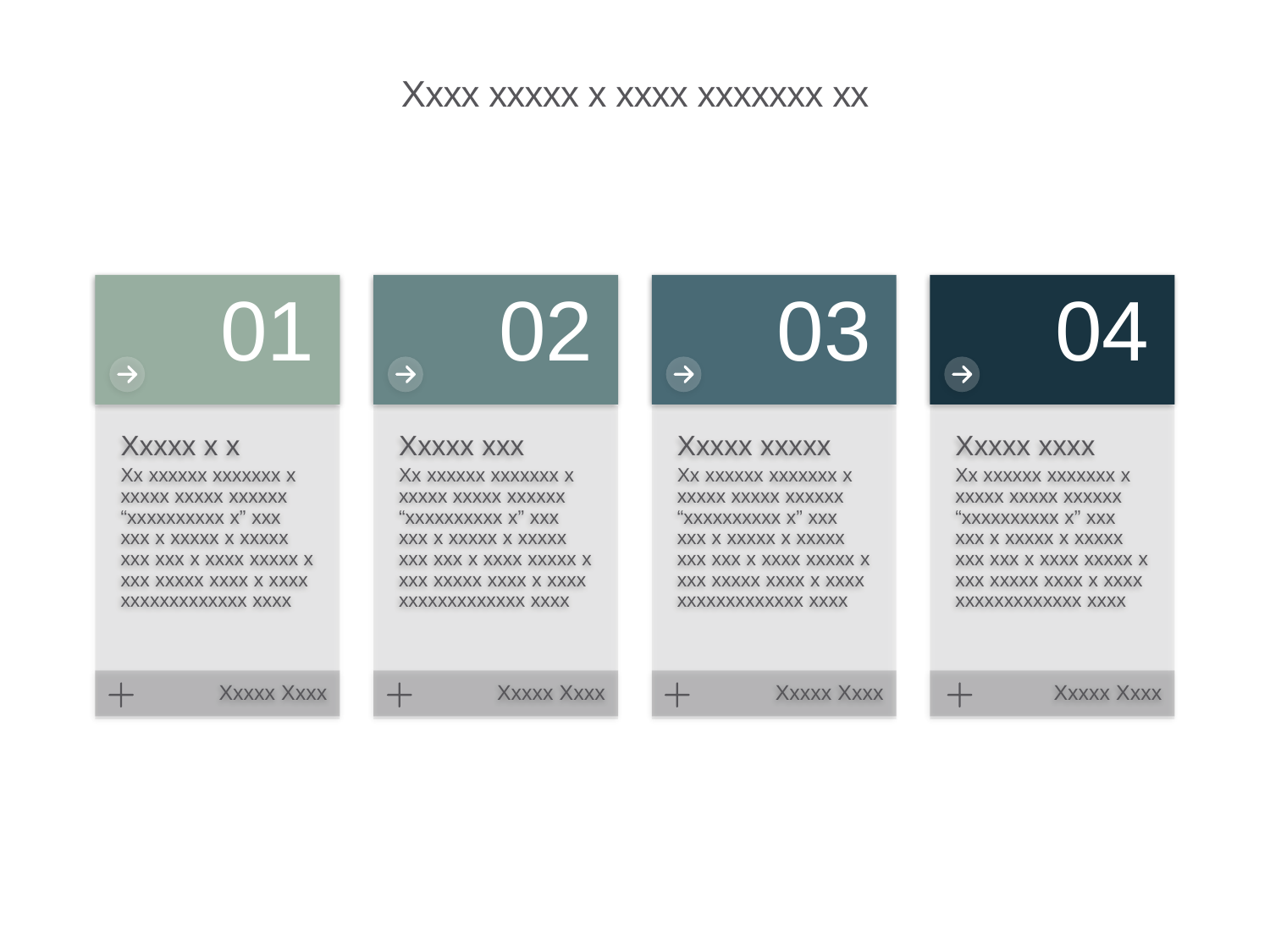

# Xxxx xxxxx x xxxx xxxxxxx xx
01
02
03
04

Xxxxx x x
Xx xxxxxx xxxxxxx x xxxxx xxxxx xxxxxx “xxxxxxxxxx x” xxx xxx x xxxxx x xxxxx xxx xxx x xxxx xxxxx x xxx xxxxx xxxx x xxxx xxxxxxxxxxxxx xxxx
Xxxxx xxx
Xx xxxxxx xxxxxxx x xxxxx xxxxx xxxxxx “xxxxxxxxxx x” xxx xxx x xxxxx x xxxxx xxx xxx x xxxx xxxxx x xxx xxxxx xxxx x xxxx xxxxxxxxxxxxx xxxx
Xxxxx xxxxx
Xx xxxxxx xxxxxxx x xxxxx xxxxx xxxxxx “xxxxxxxxxx x” xxx xxx x xxxxx x xxxxx xxx xxx x xxxx xxxxx x xxx xxxxx xxxx x xxxx xxxxxxxxxxxxx xxxx
Xxxxx xxxx
Xx xxxxxx xxxxxxx x xxxxx xxxxx xxxxxx “xxxxxxxxxx x” xxx xxx x xxxxx x xxxxx xxx xxx x xxxx xxxxx x xxx xxxxx xxxx x xxxx xxxxxxxxxxxxx xxxx
Xxxxx Xxxx
Xxxxx Xxxx
Xxxxx Xxxx
Xxxxx Xxxx